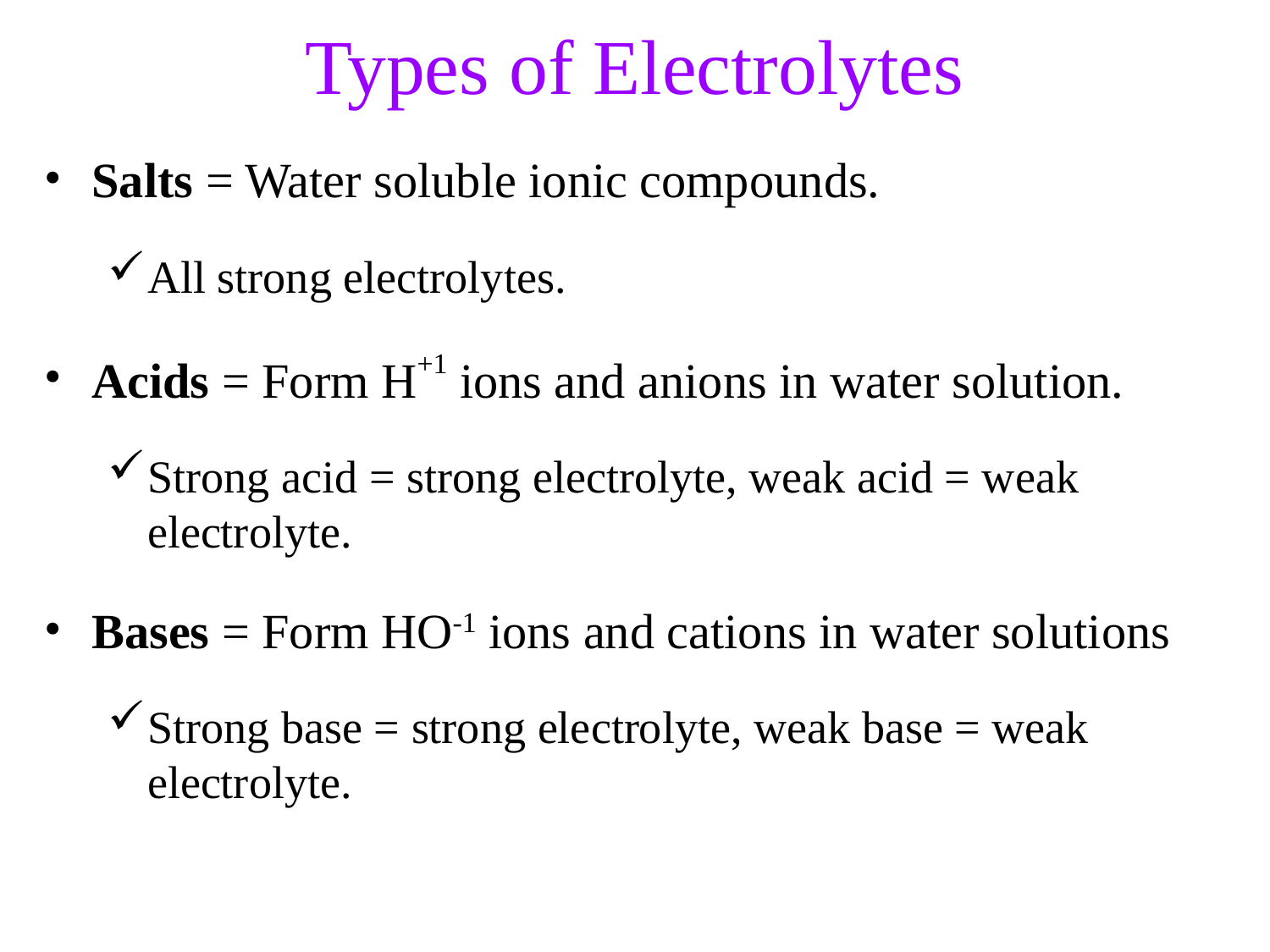

Types of Electrolytes
Salts = Water soluble ionic compounds.
All strong electrolytes.
Acids = Form H+1 ions and anions in water solution.
Strong acid = strong electrolyte, weak acid = weak electrolyte.
Bases = Form HO-1 ions and cations in water solutions
Strong base = strong electrolyte, weak base = weak electrolyte.